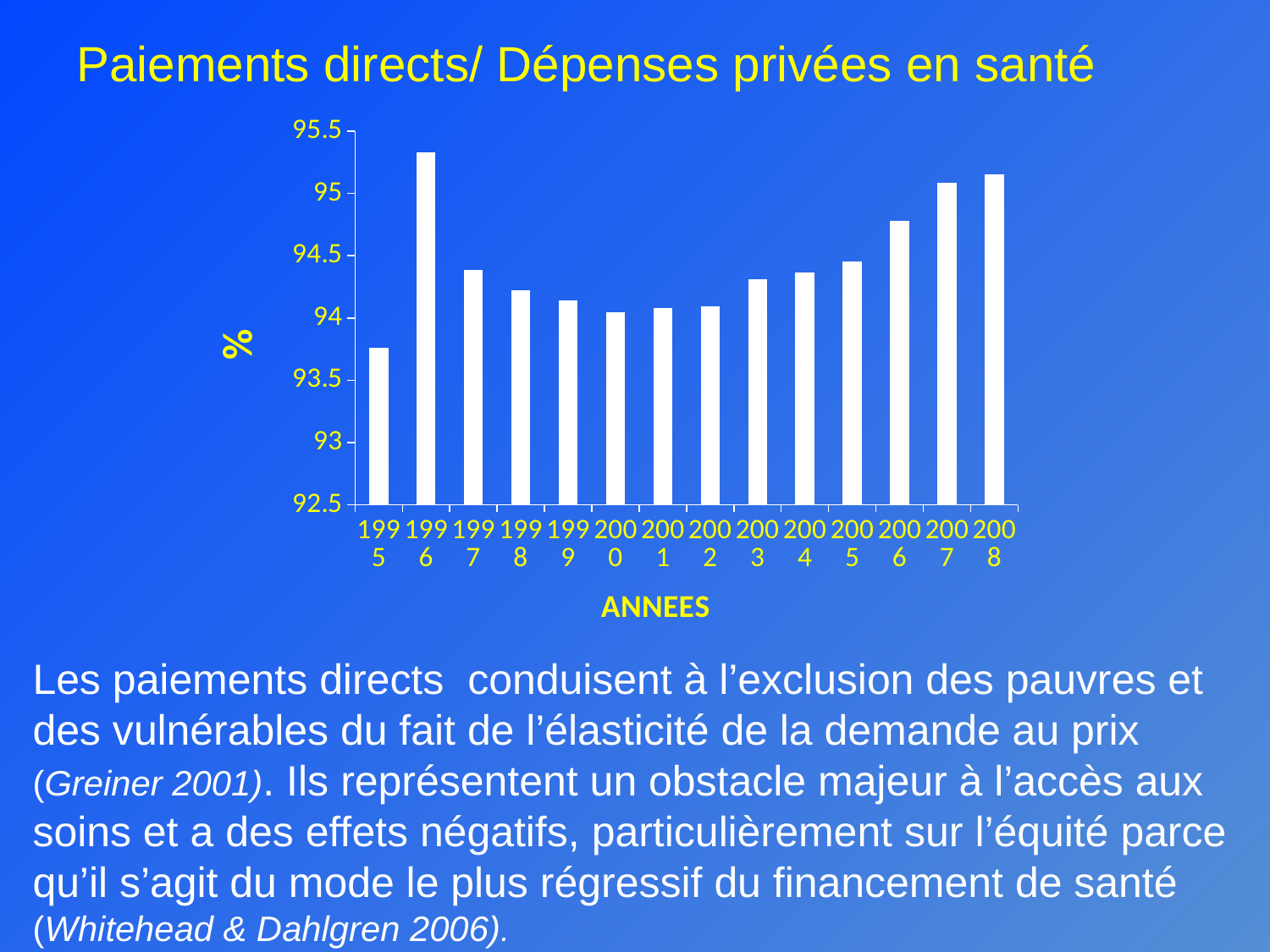

Paiements directs/ Dépenses privées en santé

### Chart

| Category | Versements directs des ménages en % des dépenses privées en santé |
|---|---|
| 1995 | 93.76043903602924 |
| 1996 | 95.33146873009761 |
| 1997 | 94.38735760724742 |
| 1998 | 94.22265575739767 |
| 1999 | 94.13807443915886 |
| 2000 | 94.0437994106136 |
| 2001 | 94.08009193505501 |
| 2002 | 94.09141733469765 |
| 2003 | 94.31243565386386 |
| 2004 | 94.36357534992345 |
| 2005 | 94.45481515979064 |
| 2006 | 94.78119408317595 |
| 2007 | 95.08328224291398 |
| 2008 | 95.14999999999999 |
Les paiements directs  conduisent à l’exclusion des pauvres et des vulnérables du fait de l’élasticité de la demande au prix (Greiner 2001). Ils représentent un obstacle majeur à l’accès aux soins et a des effets négatifs, particulièrement sur l’équité parce qu’il s’agit du mode le plus régressif du financement de santé (Whitehead & Dahlgren 2006).